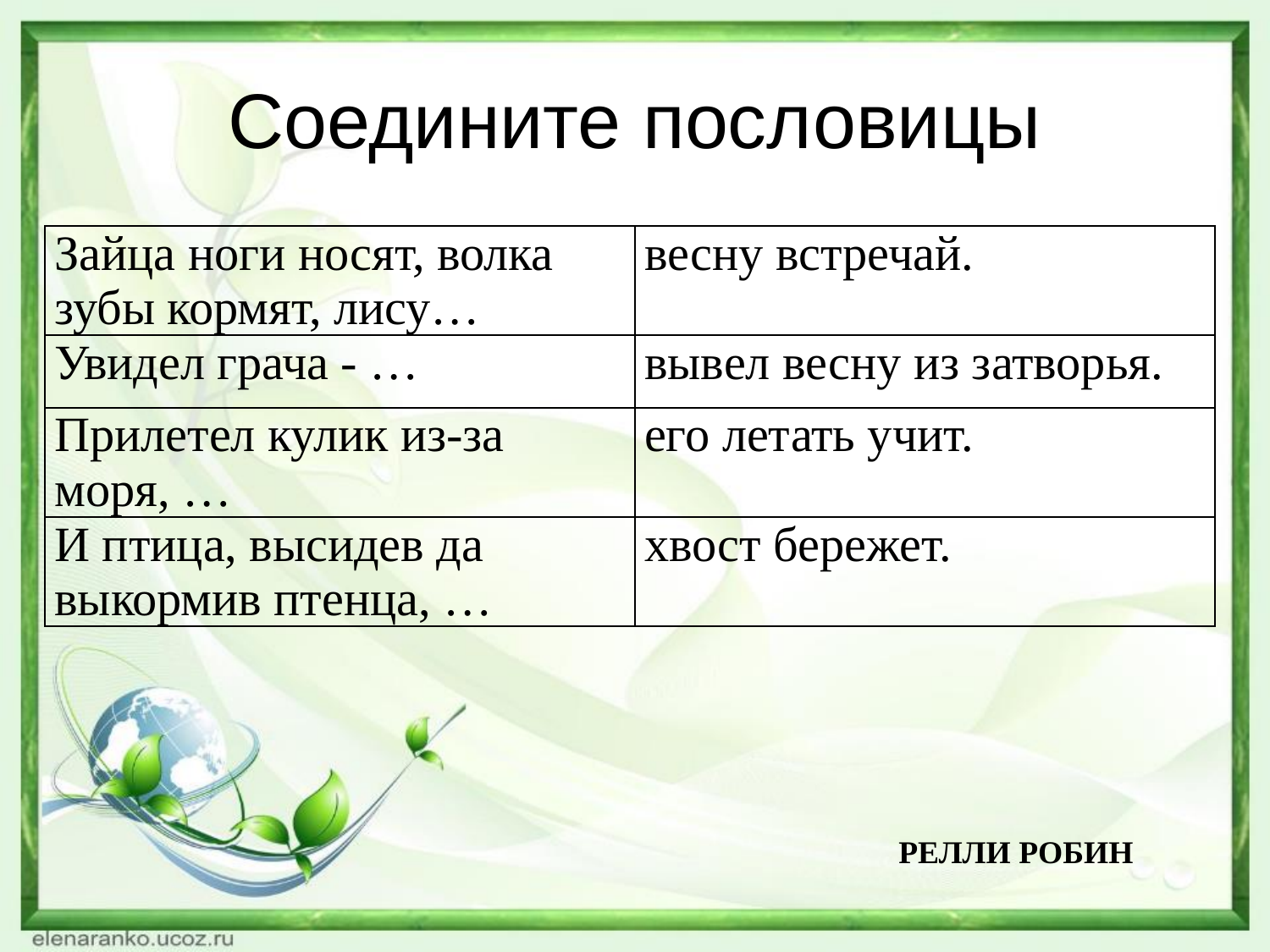

# Соедините пословицы
| Зайца ноги носят, волка зубы кормят, лису… | весну встречай. |
| --- | --- |
| Увидел грача - … | вывел весну из затворья. |
| Прилетел кулик из-за моря, … | его летать учит. |
| И птица, высидев да выкормив птенца, … | хвост бережет. |
РЕЛЛИ РОБИН